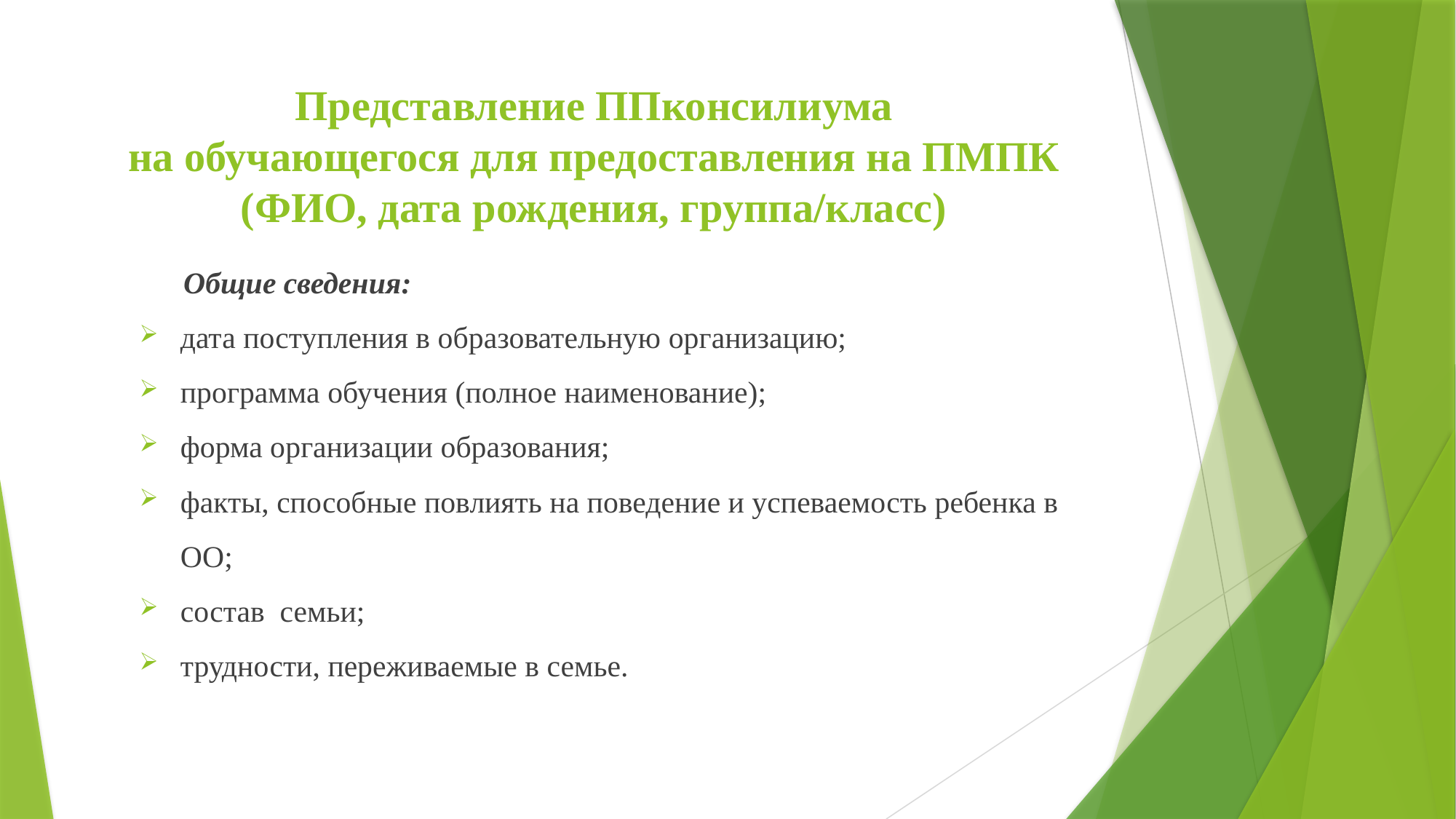

# Представление ППконсилиума на обучающегося для предоставления на ПМПК (ФИО, дата рождения, группа/класс)
            Общие сведения:
дата поступления в образовательную организацию;
программа обучения (полное наименование);
форма организации образования;
факты, способные повлиять на поведение и успеваемость ребенка в ОО;
состав  семьи;
трудности, переживаемые в семье.